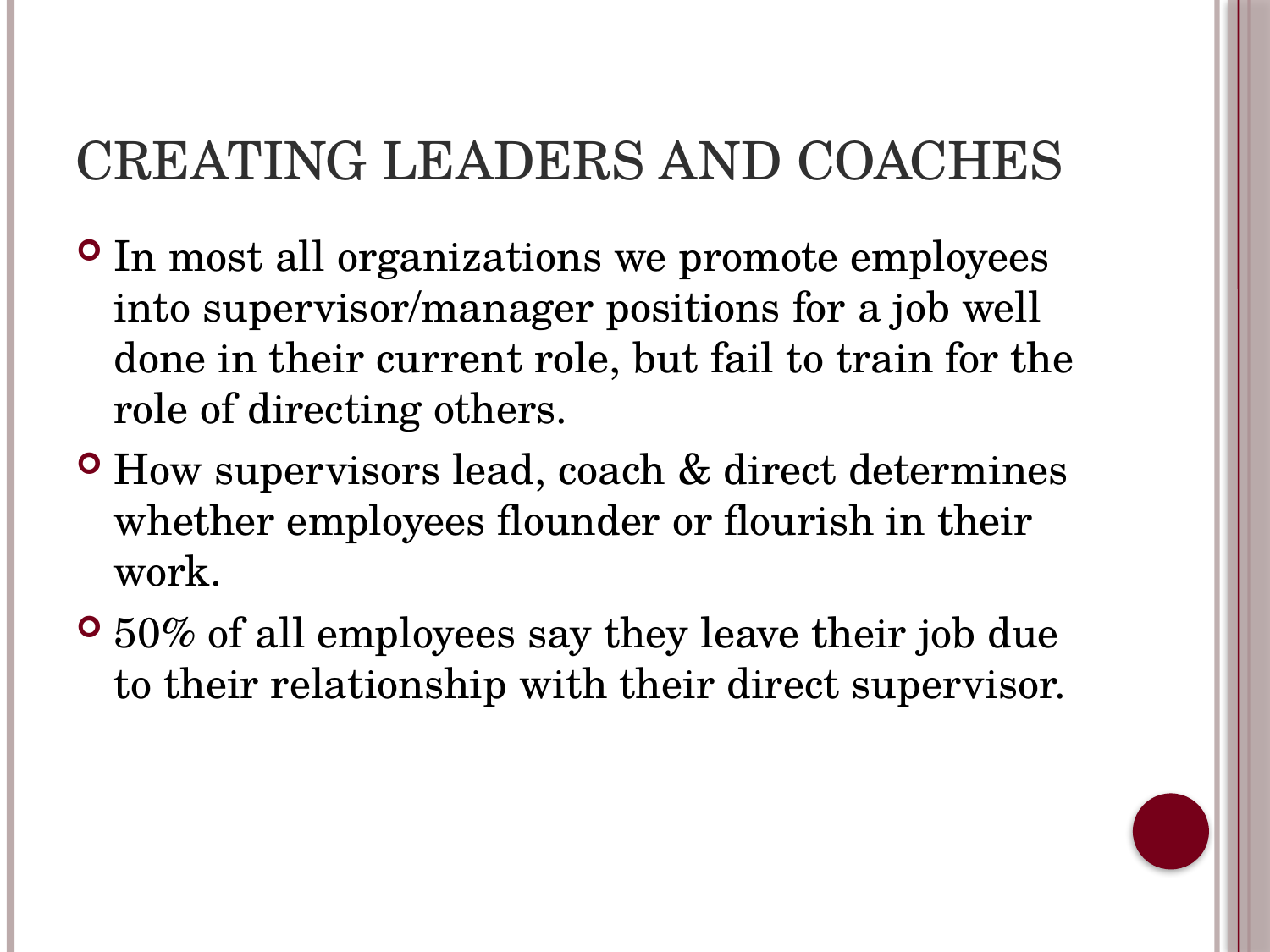

# Creating Leaders and Coaches
In most all organizations we promote employees into supervisor/manager positions for a job well done in their current role, but fail to train for the role of directing others.
How supervisors lead, coach & direct determines whether employees flounder or flourish in their work.
50% of all employees say they leave their job due to their relationship with their direct supervisor.